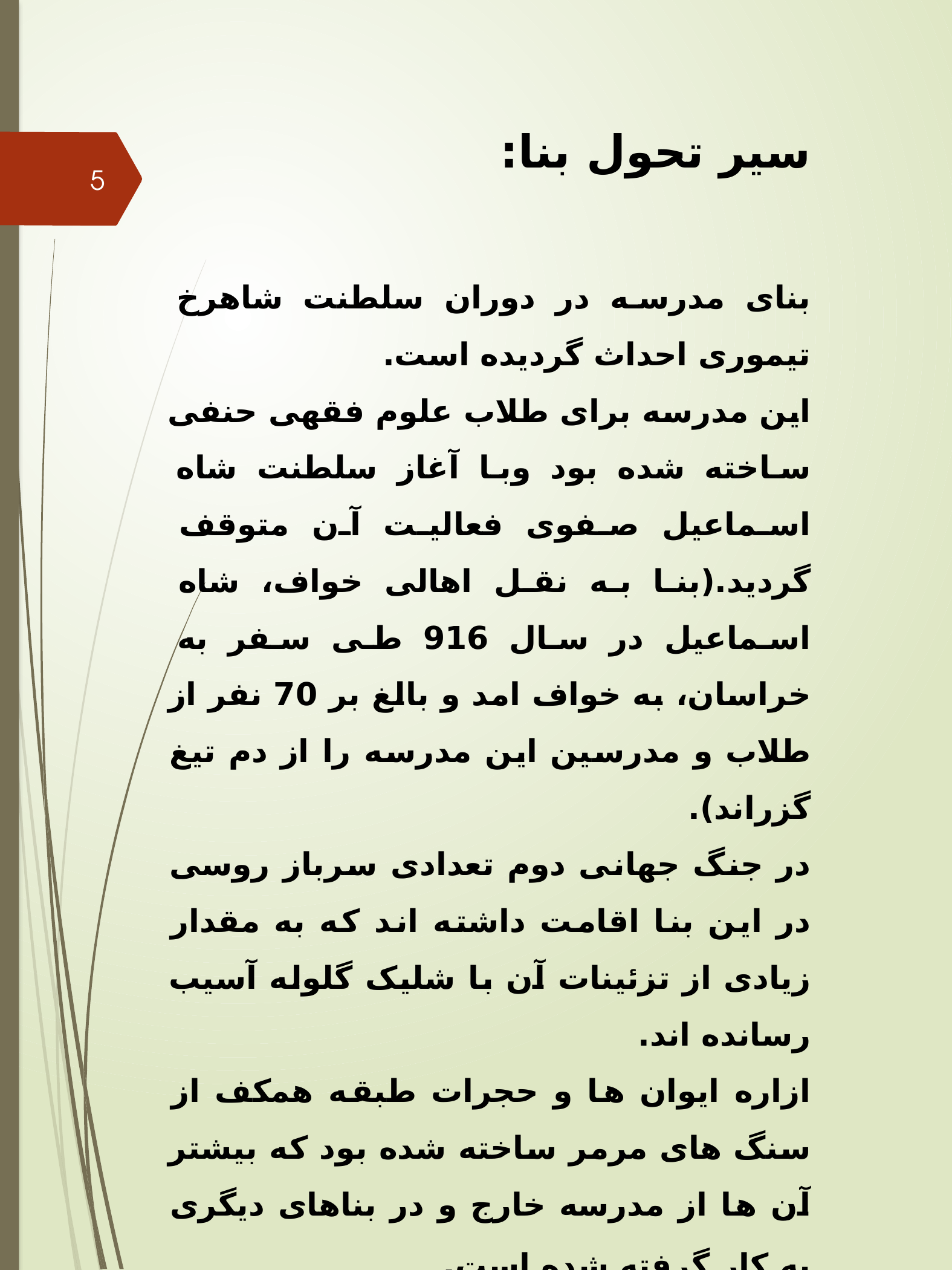

سیر تحول بنا:

بنای مدرسه در دوران سلطنت شاهرخ تیموری احداث گردیده است.
این مدرسه برای طلاب علوم فقهی حنفی ساخته شده بود وبا آغاز سلطنت شاه اسماعیل صفوی فعالیت آن متوقف گردید.(بنا به نقل اهالی خواف، شاه اسماعیل در سال 916 طی سفر به خراسان، به خواف امد و بالغ بر 70 نفر از طلاب و مدرسین این مدرسه را از دم تیغ گزراند).
در جنگ جهانی دوم تعدادی سرباز روسی در این بنا اقامت داشته اند که به مقدار زیادی از تزئینات آن با شلیک گلوله آسیب رسانده اند.
ازاره ایوان ها و حجرات طبقه همکف از سنگ های مرمر ساخته شده بود که بیشتر آن ها از مدرسه خارج و در بناهای دیگری به کار گرفته شده است.
5